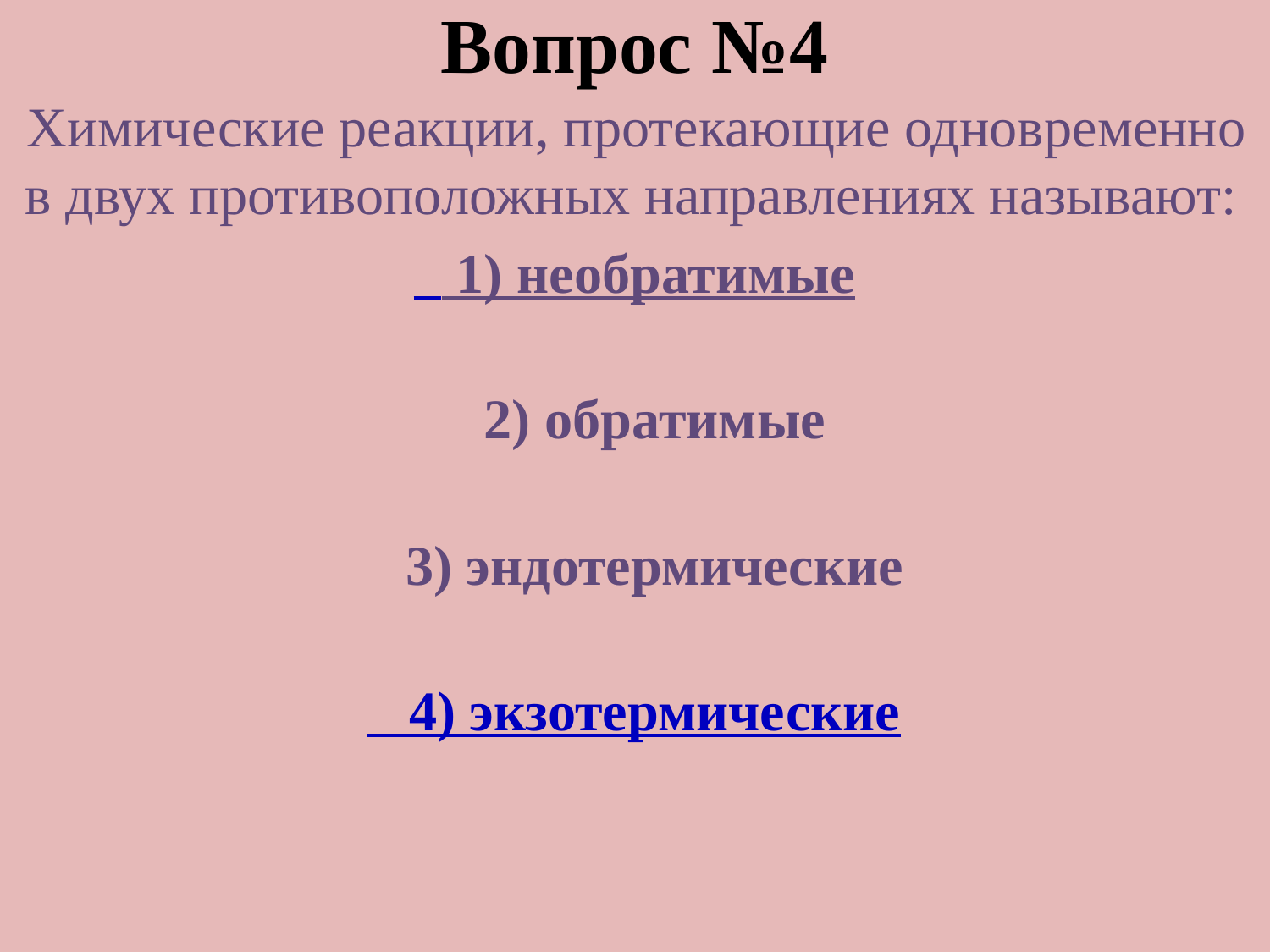

# Вопрос №4
 Химические реакции, протекающие одновременно в двух противоположных направлениях называют:
   1) необратимые
   2) обратимые
   3) эндотермические
   4) экзотермические